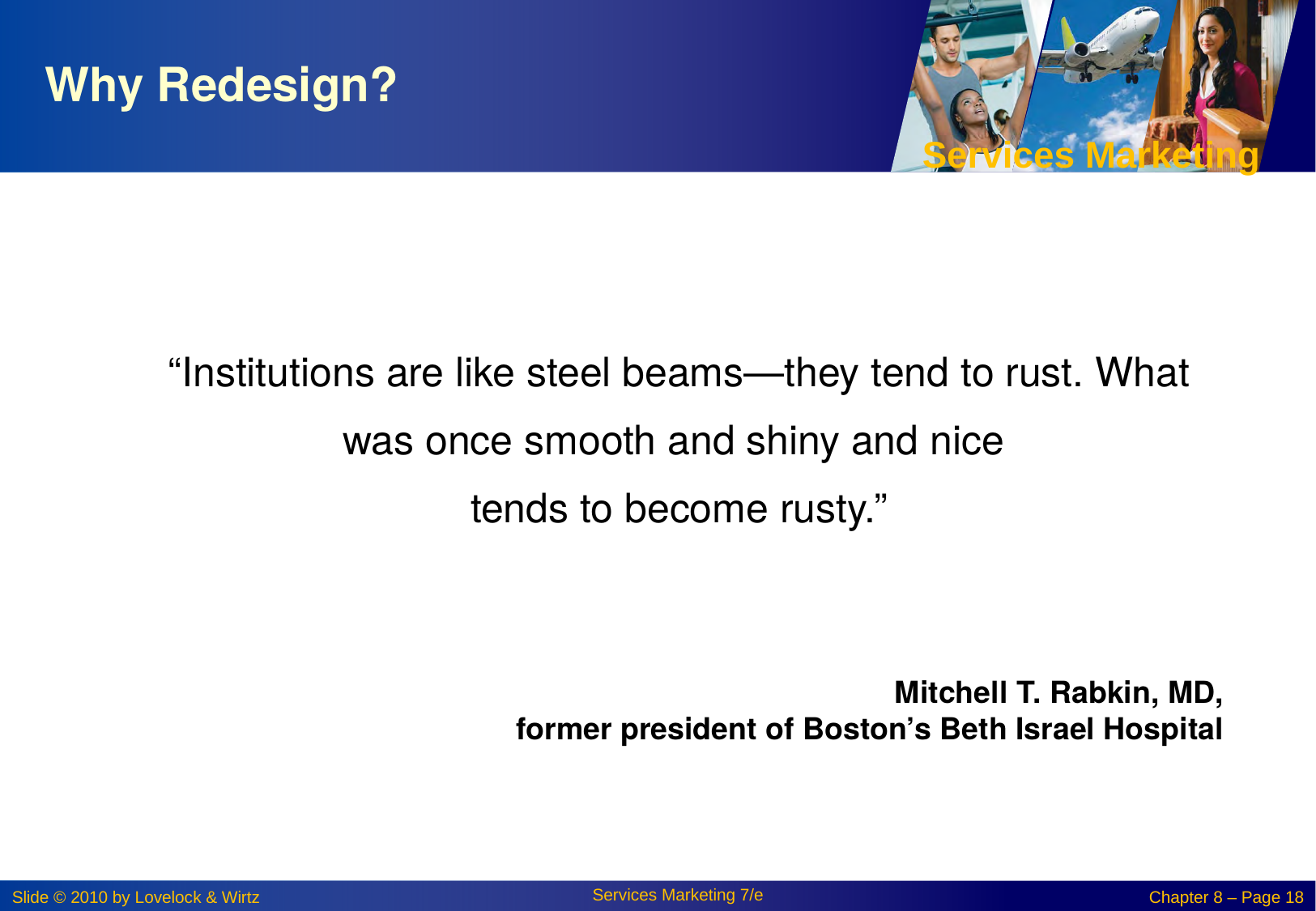

Why Redesign?
#
“Institutions are like steel beams—they tend to rust. What was once smooth and shiny and nice
tends to become rusty.”
Mitchell T. Rabkin, MD,
former president of Boston’s Beth Israel Hospital